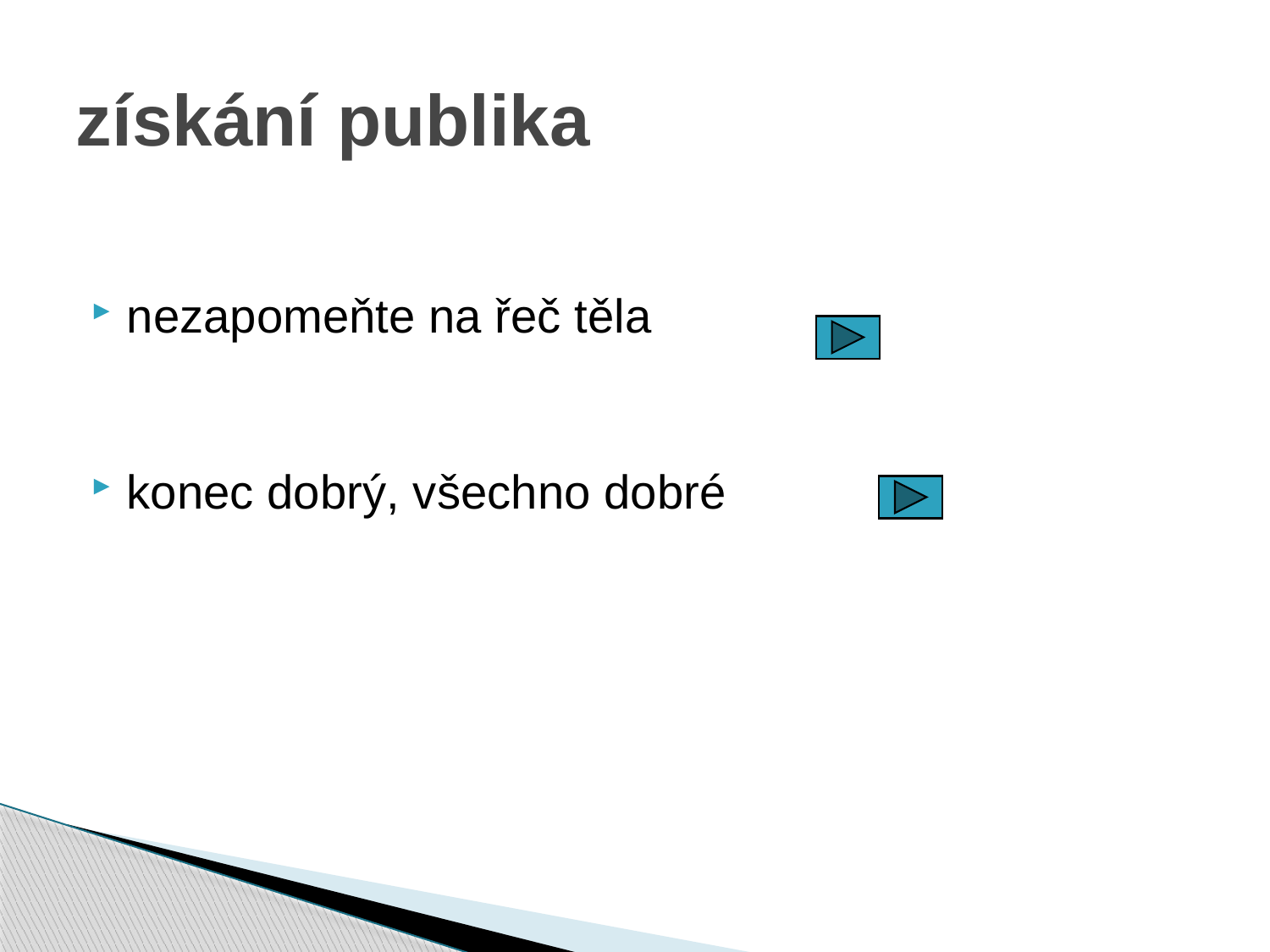

# získání publika
nezapomeňte na řeč těla

konec dobrý, všechno dobré